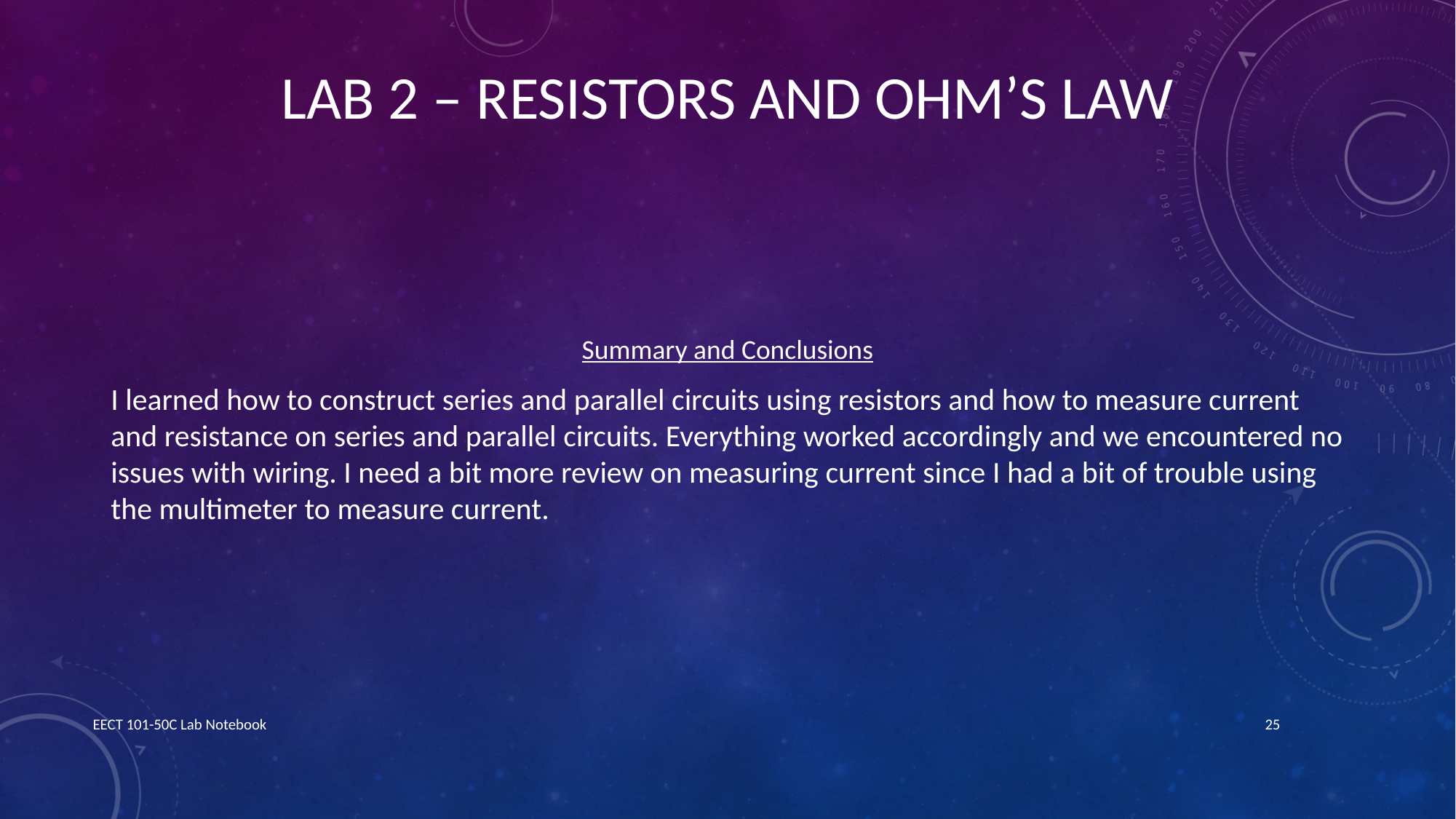

# Lab 2 – Resistors and Ohm’s Law
Summary and Conclusions
I learned how to construct series and parallel circuits using resistors and how to measure current and resistance on series and parallel circuits. Everything worked accordingly and we encountered no issues with wiring. I need a bit more review on measuring current since I had a bit of trouble using the multimeter to measure current.

EECT 101-50C Lab Notebook
25